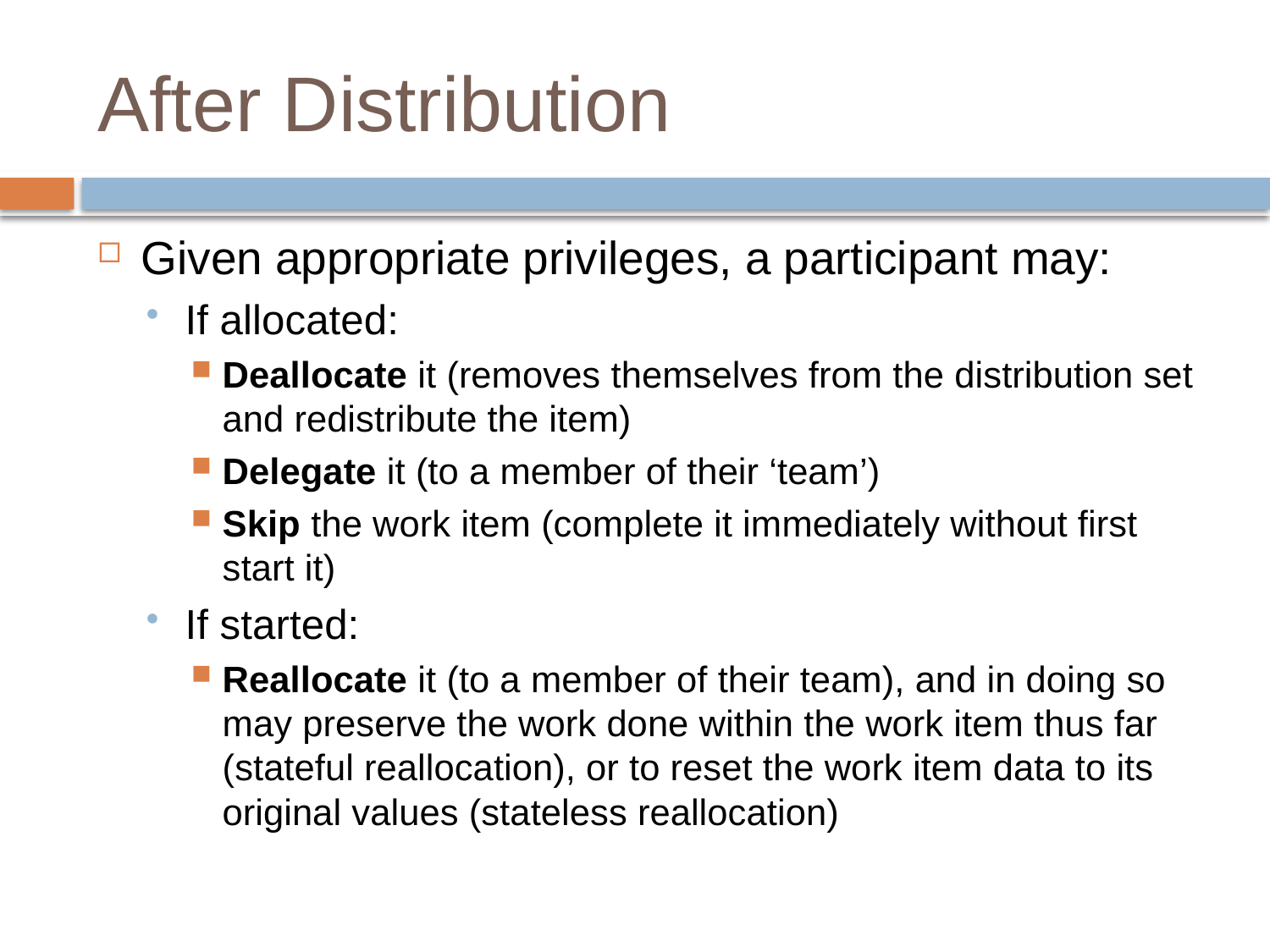

# After Distribution
Given appropriate privileges, a participant may:
If allocated:
Deallocate it (removes themselves from the distribution set and redistribute the item)
Delegate it (to a member of their ‘team’)
Skip the work item (complete it immediately without first start it)
If started:
Reallocate it (to a member of their team), and in doing so may preserve the work done within the work item thus far (stateful reallocation), or to reset the work item data to its original values (stateless reallocation)